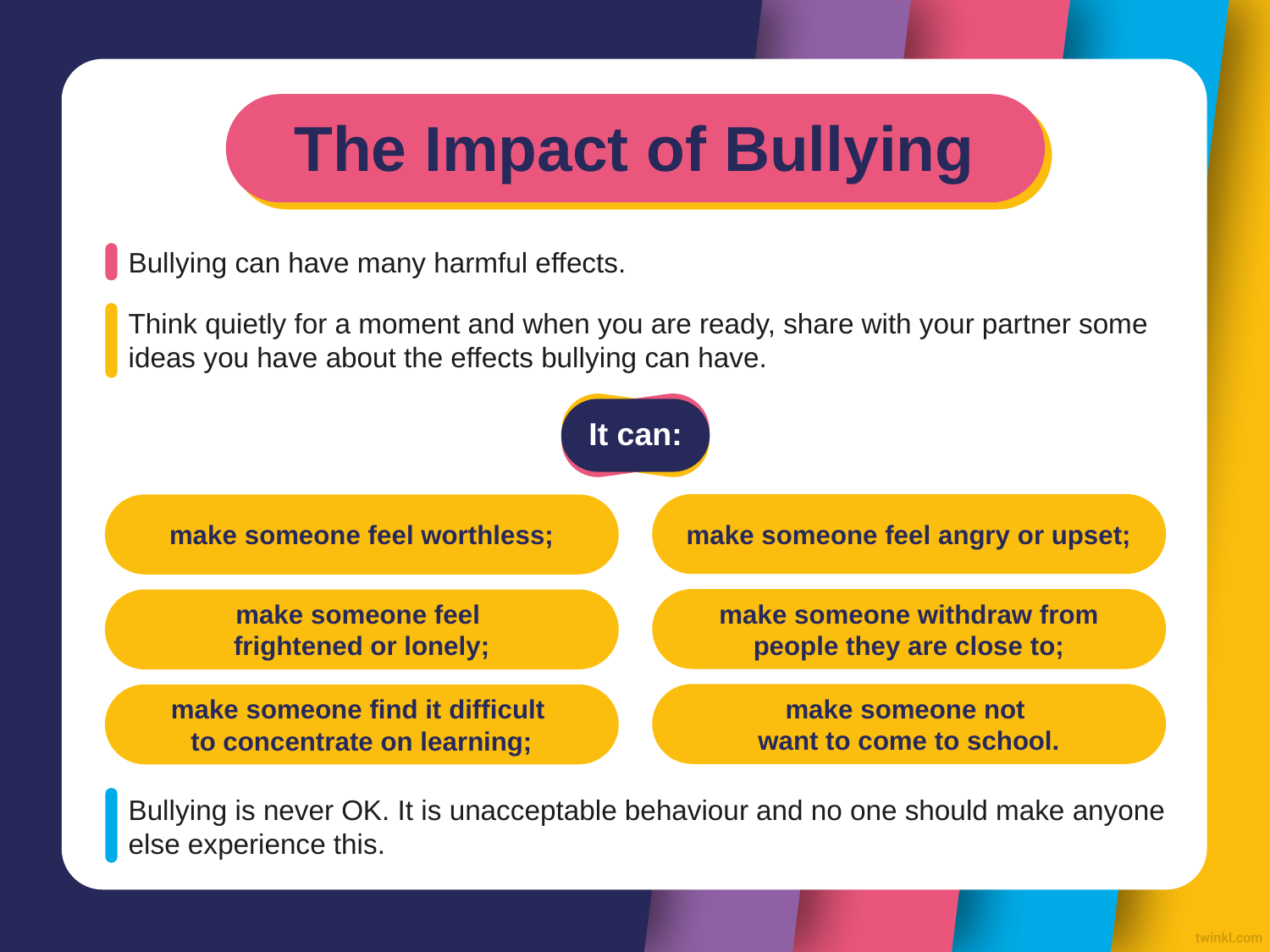

# The Impact of Bullying

Bullying can have many harmful effects.

Think quietly for a moment and when you are ready, share with your partner some ideas you have about the effects bullying can have.

It can:
make someone feel angry or upset;
make someone feel worthless;
make someone withdraw from people they are close to;
make someone feel
frightened or lonely;
make someone not
want to come to school.
make someone find it difficult
to concentrate on learning;

Bullying is never OK. It is unacceptable behaviour and no one should make anyone else experience this.